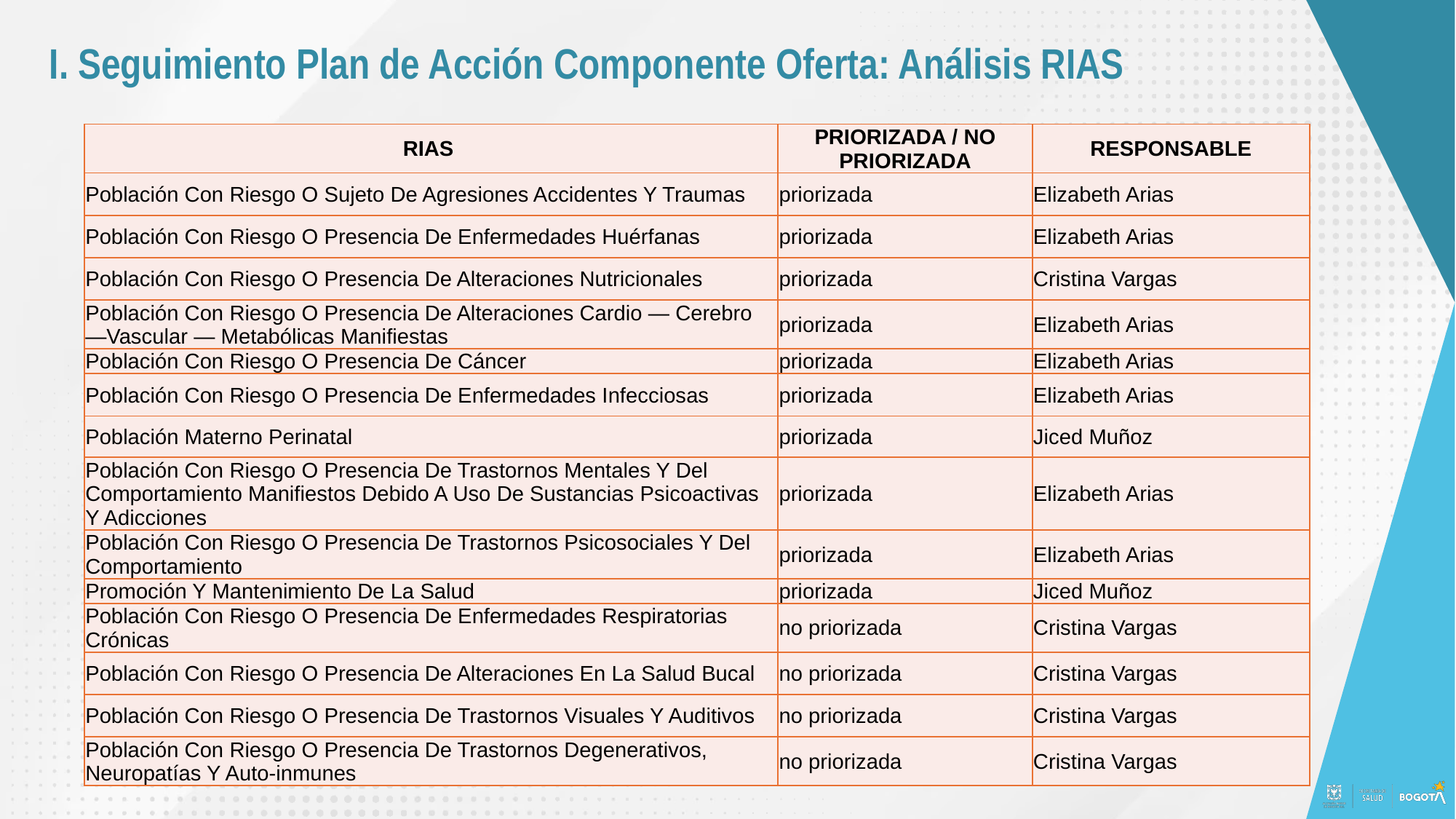

I. Seguimiento Plan de Acción Componente Oferta: Análisis RIAS
| RIAS | PRIORIZADA / NO PRIORIZADA | RESPONSABLE |
| --- | --- | --- |
| Población Con Riesgo O Sujeto De Agresiones Accidentes Y Traumas | priorizada | Elizabeth Arias |
| Población Con Riesgo O Presencia De Enfermedades Huérfanas | priorizada | Elizabeth Arias |
| Población Con Riesgo O Presencia De Alteraciones Nutricionales | priorizada | Cristina Vargas |
| Población Con Riesgo O Presencia De Alteraciones Cardio — Cerebro —Vascular — Metabólicas Manifiestas | priorizada | Elizabeth Arias |
| Población Con Riesgo O Presencia De Cáncer | priorizada | Elizabeth Arias |
| Población Con Riesgo O Presencia De Enfermedades Infecciosas | priorizada | Elizabeth Arias |
| Población Materno Perinatal | priorizada | Jiced Muñoz |
| Población Con Riesgo O Presencia De Trastornos Mentales Y Del Comportamiento Manifiestos Debido A Uso De Sustancias Psicoactivas Y Adicciones | priorizada | Elizabeth Arias |
| Población Con Riesgo O Presencia De Trastornos Psicosociales Y Del Comportamiento | priorizada | Elizabeth Arias |
| Promoción Y Mantenimiento De La Salud | priorizada | Jiced Muñoz |
| Población Con Riesgo O Presencia De Enfermedades Respiratorias Crónicas | no priorizada | Cristina Vargas |
| Población Con Riesgo O Presencia De Alteraciones En La Salud Bucal | no priorizada | Cristina Vargas |
| Población Con Riesgo O Presencia De Trastornos Visuales Y Auditivos | no priorizada | Cristina Vargas |
| Población Con Riesgo O Presencia De Trastornos Degenerativos, Neuropatías Y Auto-inmunes | no priorizada | Cristina Vargas |